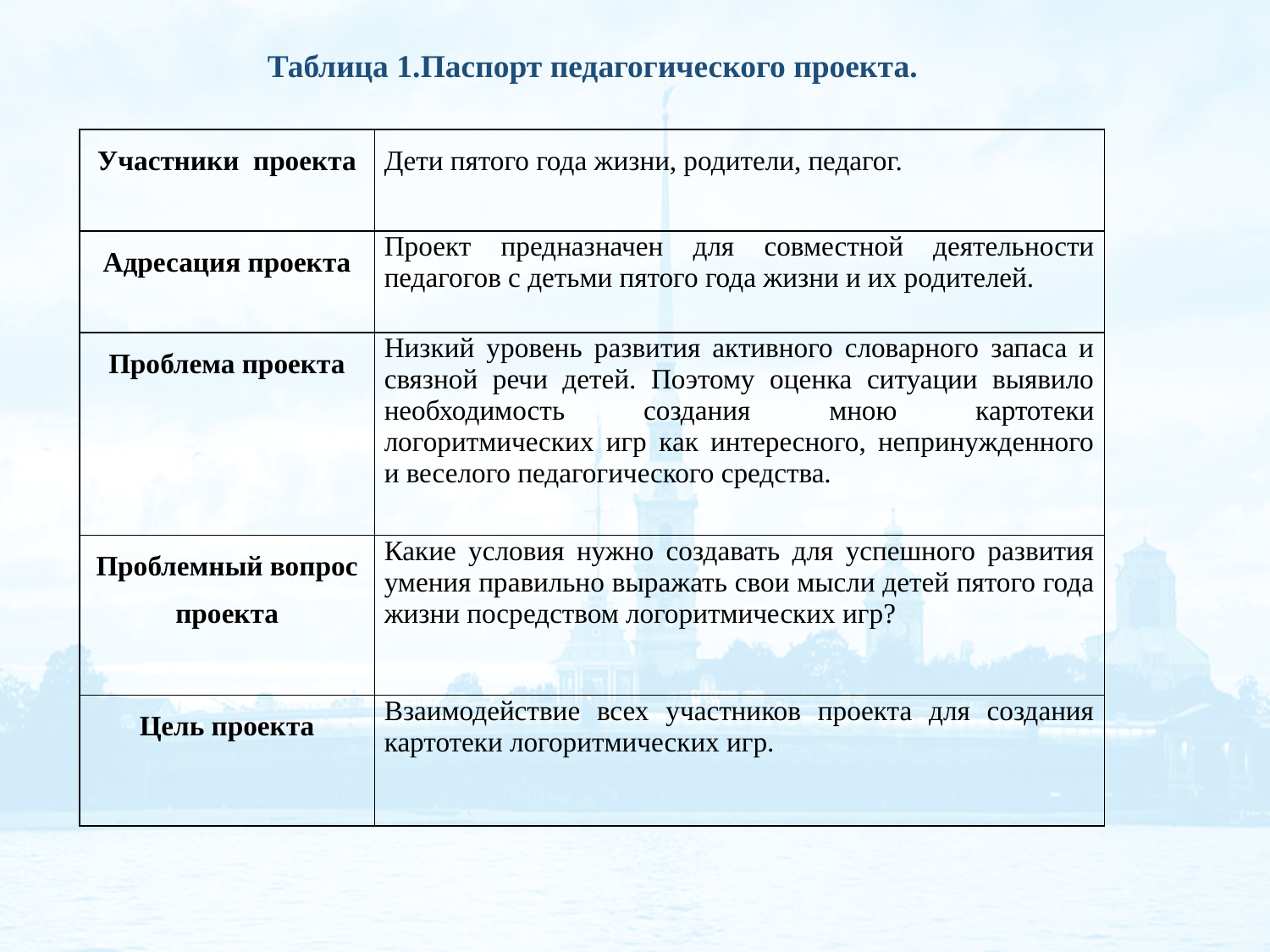

Таблица 1.Паспорт педагогического проекта.
| Участники проекта | Дети пятого года жизни, родители, педагог. |
| --- | --- |
| Адресация проекта | Проект предназначен для совместной деятельности педагогов с детьми пятого года жизни и их родителей. |
| Проблема проекта | Низкий уровень развития активного словарного запаса и связной речи детей. Поэтому оценка ситуации выявило необходимость создания мною картотеки логоритмических игр как интересного, непринужденного и веселого педагогического средства. |
| Проблемный вопрос проекта | Какие условия нужно создавать для успешного развития умения правильно выражать свои мысли детей пятого года жизни посредством логоритмических игр? |
| Цель проекта | Взаимодействие всех участников проекта для создания картотеки логоритмических игр. |